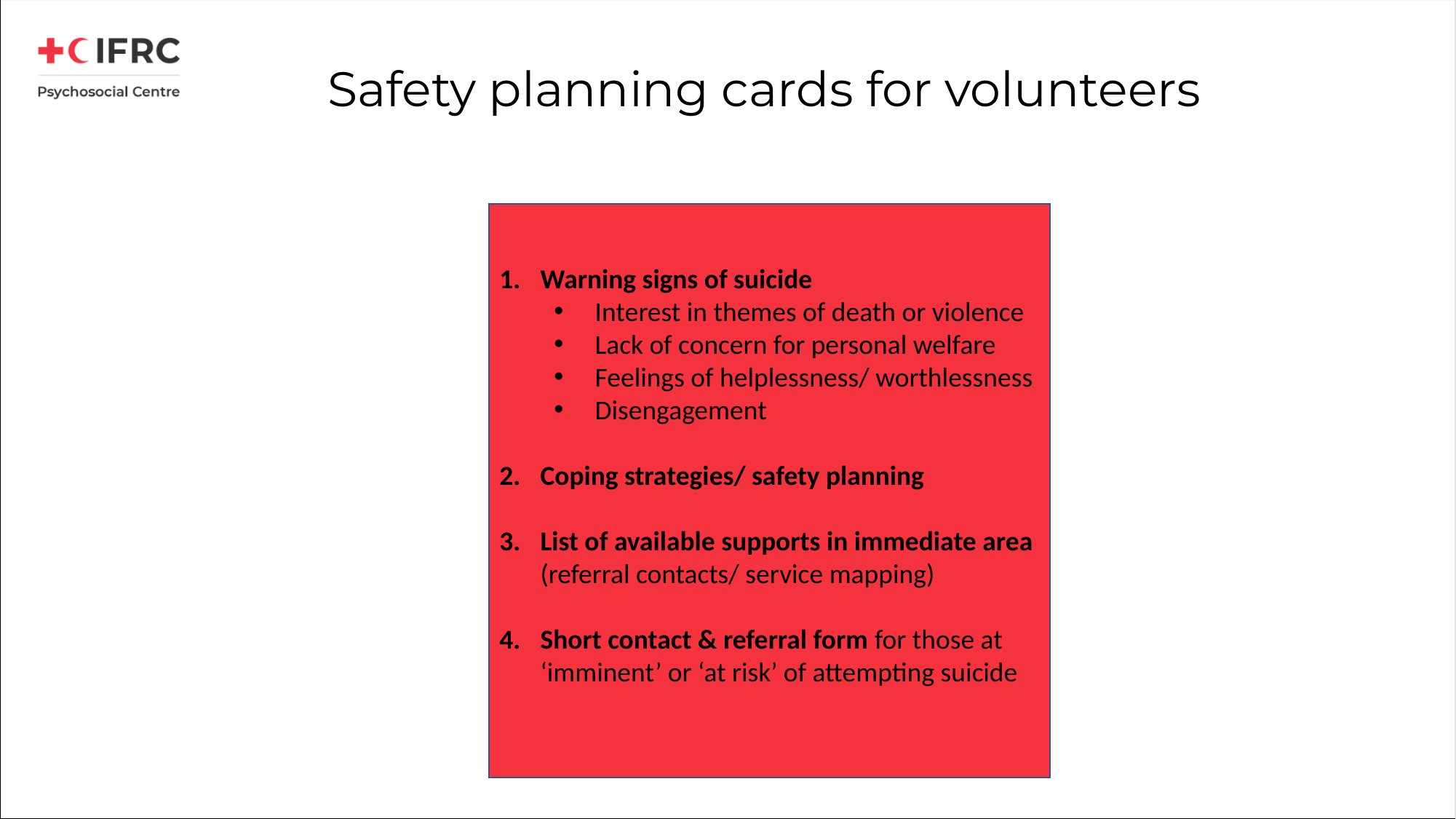

# Safety planning cards for volunteers
Warning signs of suicide
Interest in themes of death or violence
Lack of concern for personal welfare
Feelings of helplessness/ worthlessness
Disengagement

Coping strategies/ safety planning

List of available supports in immediate area (referral contacts/ service mapping)

Short contact & referral form for those at ‘imminent’ or ‘at risk’ of attempting suicide